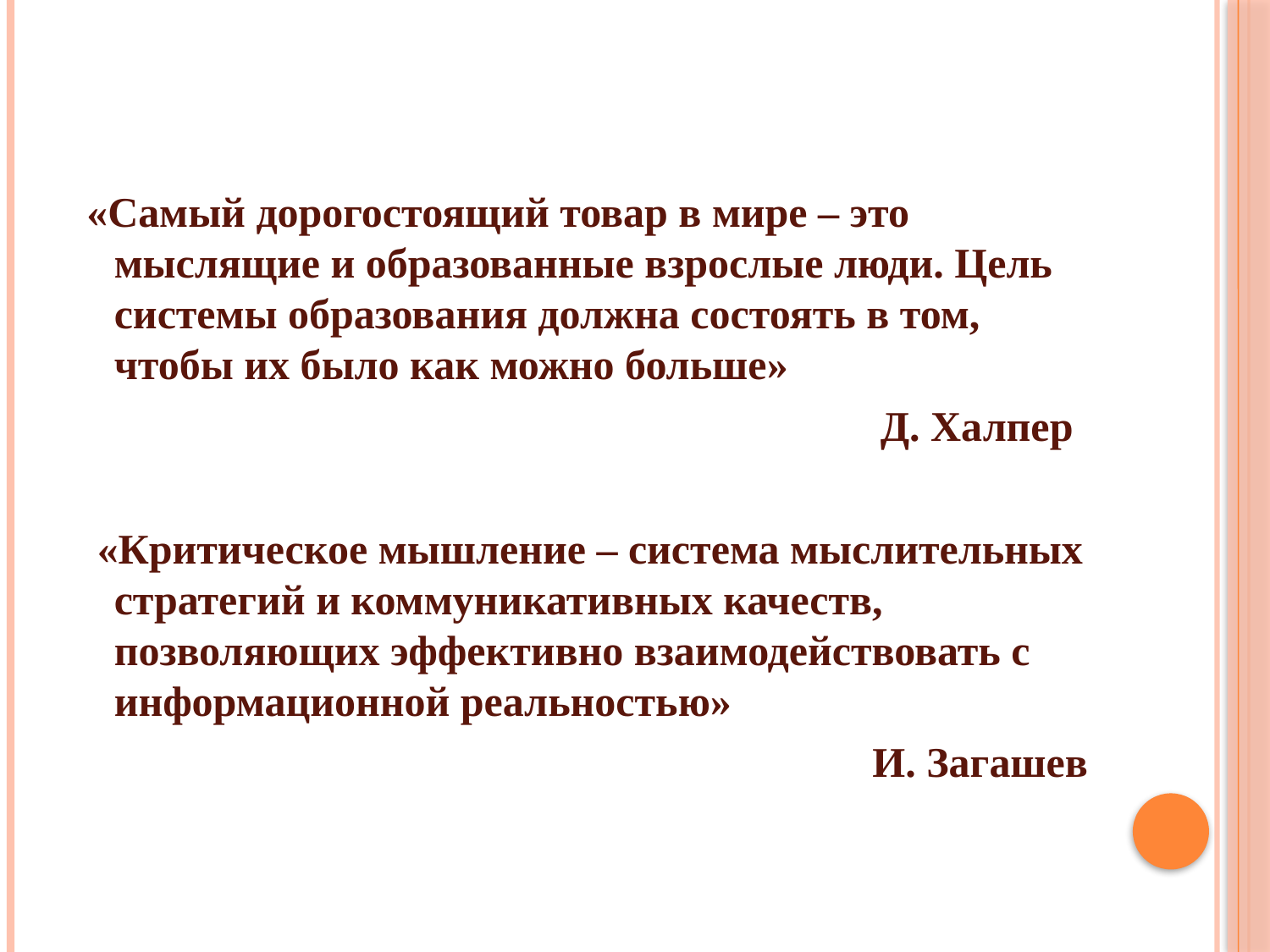

#

 «Самый дорогостоящий товар в мире – это мыслящие и образованные взрослые люди. Цель системы образования должна состоять в том, чтобы их было как можно больше»
                                                                            Д. Халпер

  «Критическое мышление – система мыслительных стратегий и коммуникативных качеств, позволяющих эффективно взаимодействовать с информационной реальностью»
И. Загашев